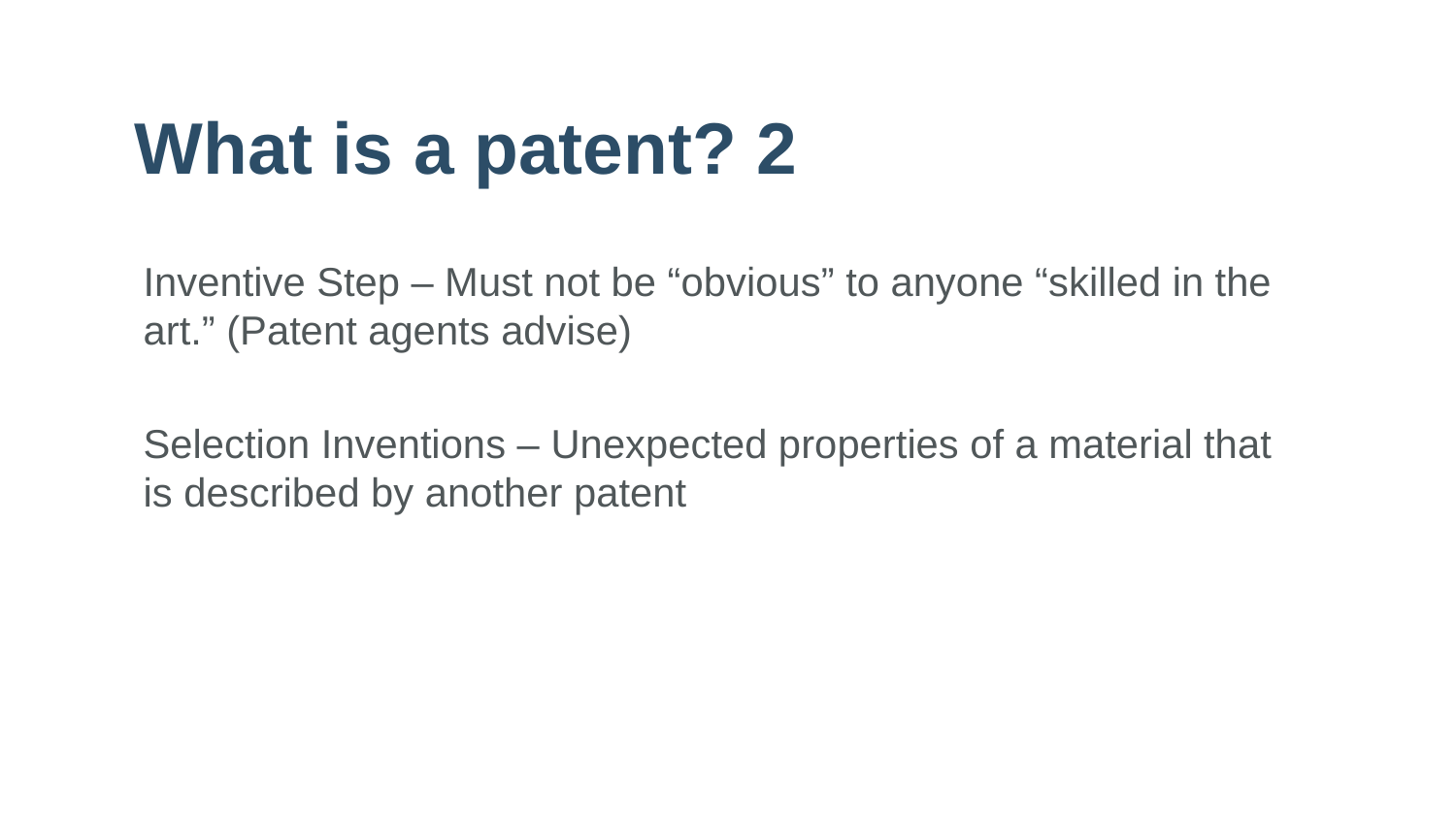

# What is a patent? 2
Inventive Step – Must not be “obvious” to anyone “skilled in the art.” (Patent agents advise)

Selection Inventions – Unexpected properties of a material that is described by another patent